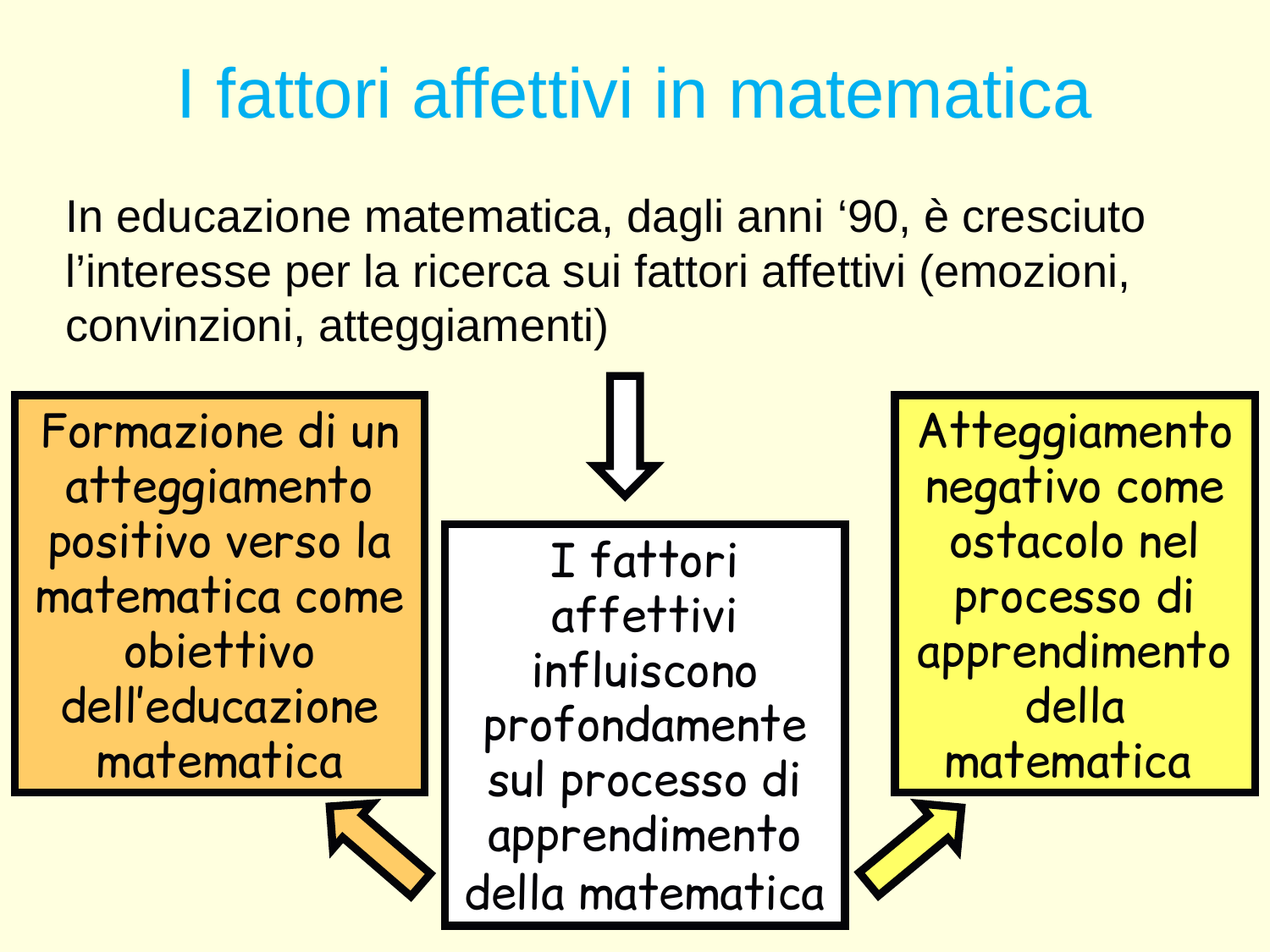

# I fattori affettivi in matematica
In educazione matematica, dagli anni ‘90, è cresciuto l’interesse per la ricerca sui fattori affettivi (emozioni, convinzioni, atteggiamenti)

Formazione di un atteggiamento positivo verso la matematica come obiettivo dell’educazione matematica
Atteggiamento negativo come ostacolo nel processo di apprendimento della matematica
I fattori affettivi influiscono profondamente sul processo di apprendimento della matematica